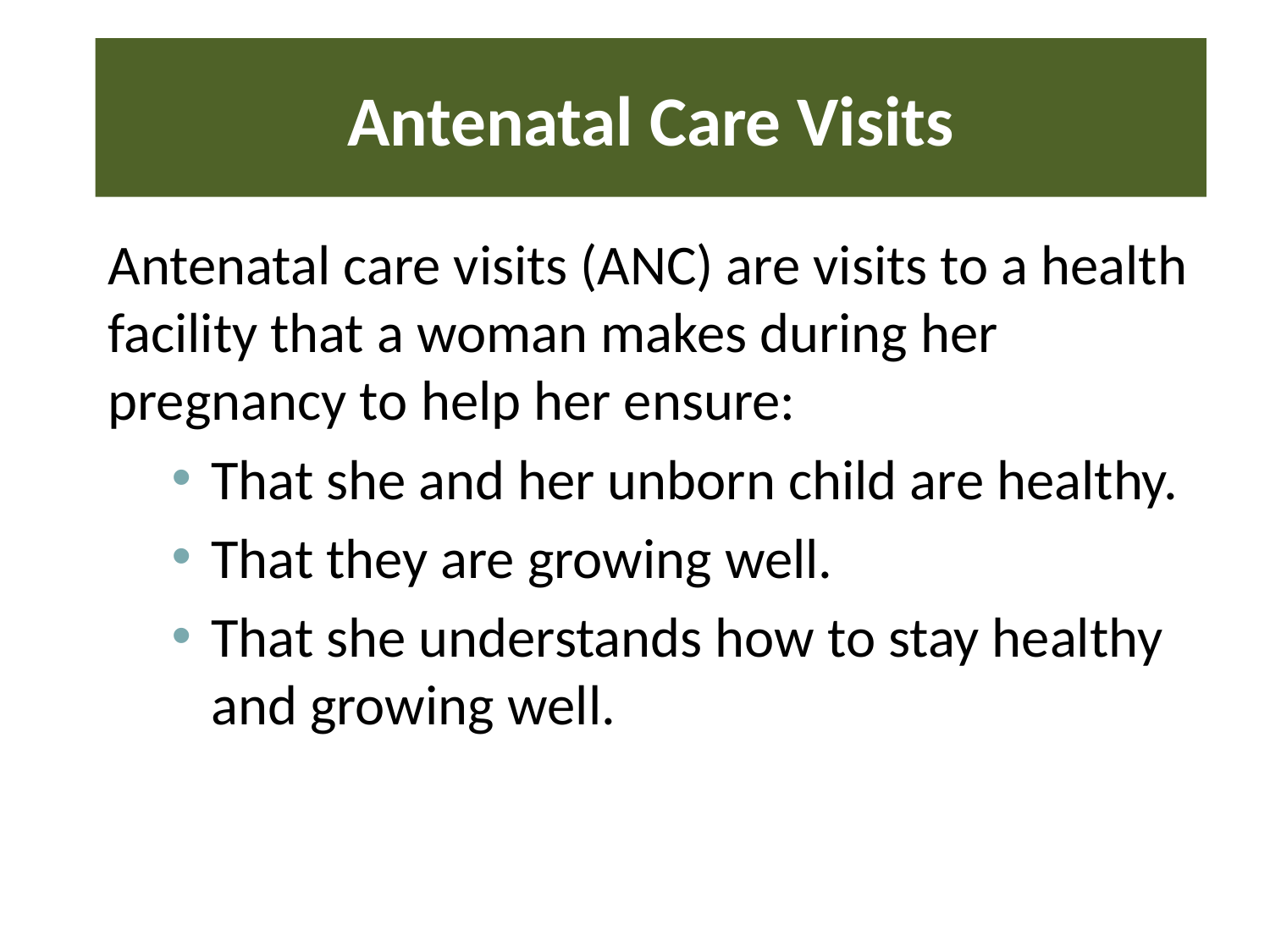

# Antenatal Care Visits
Antenatal care visits (ANC) are visits to a health facility that a woman makes during her pregnancy to help her ensure:
That she and her unborn child are healthy.
That they are growing well.
That she understands how to stay healthy and growing well.